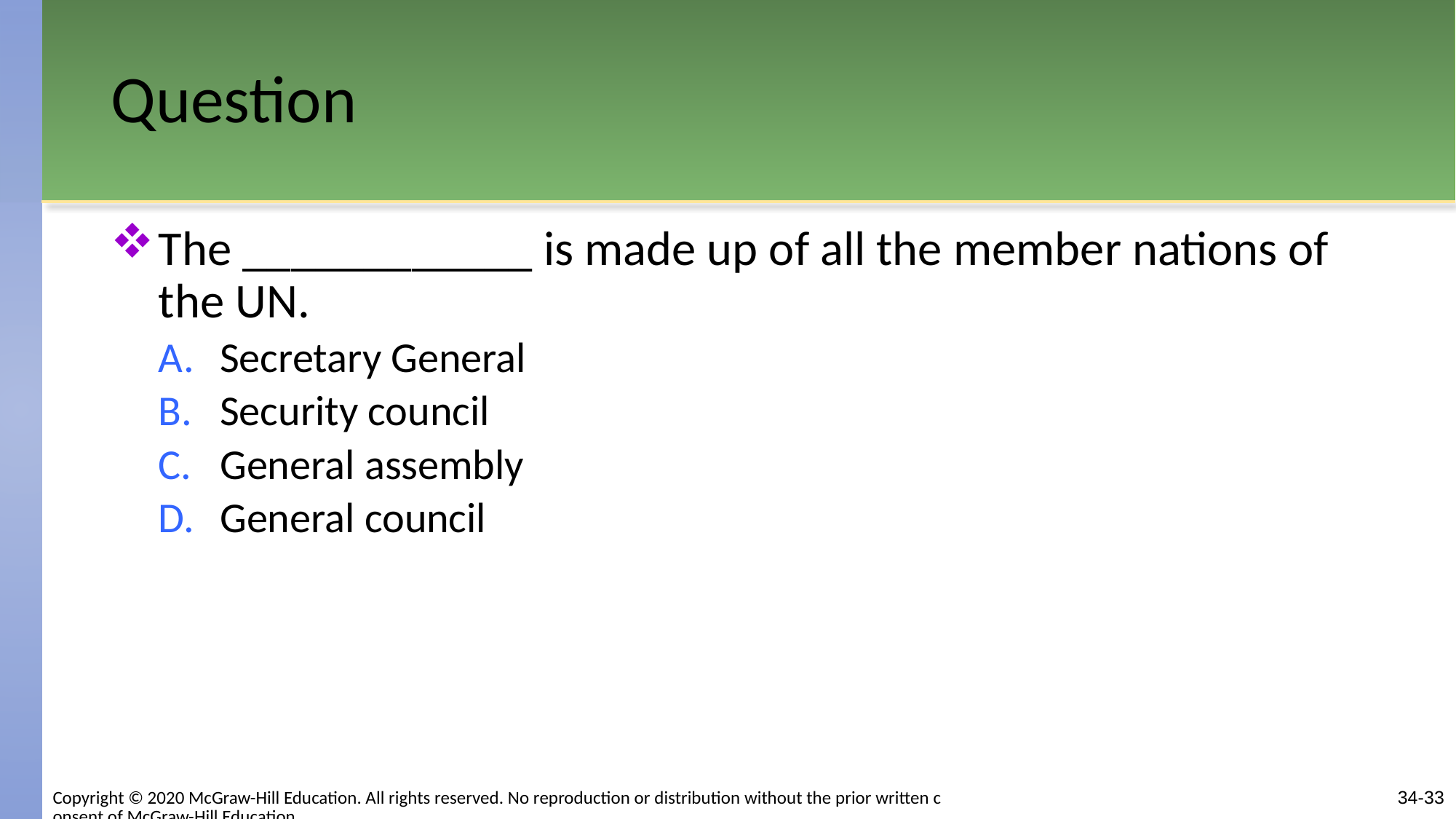

# Question
The ____________ is made up of all the member nations of the UN.
Secretary General
Security council
General assembly
General council

Copyright © 2020 McGraw-Hill Education. All rights reserved. No reproduction or distribution without the prior written consent of McGraw-Hill Education.
34-33